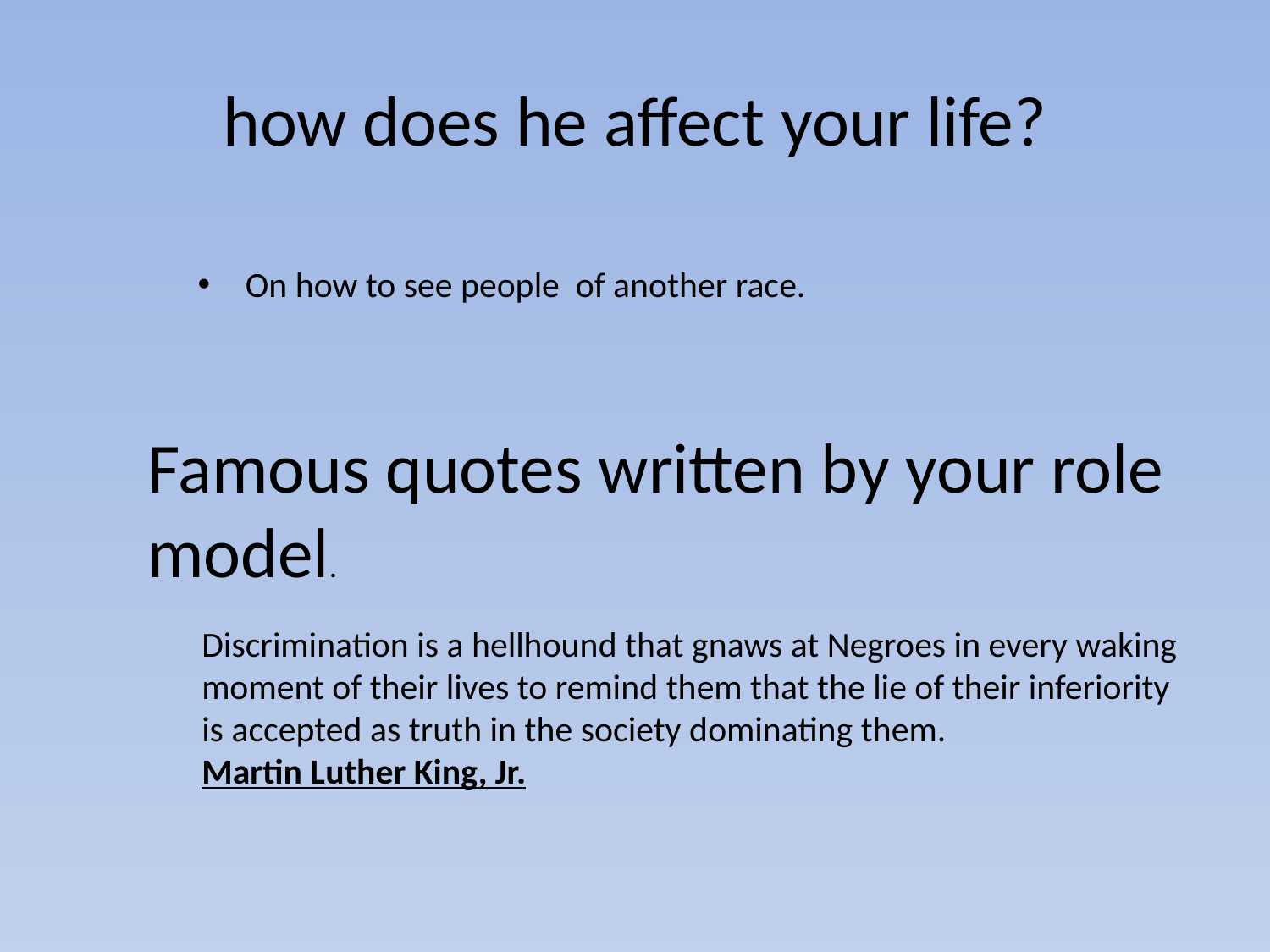

# how does he affect your life?
On how to see people  of another race.
Famous quotes written by your role model.
Discrimination is a hellhound that gnaws at Negroes in every waking
moment of their lives to remind them that the lie of their inferiority
is accepted as truth in the society dominating them.
Martin Luther King, Jr.